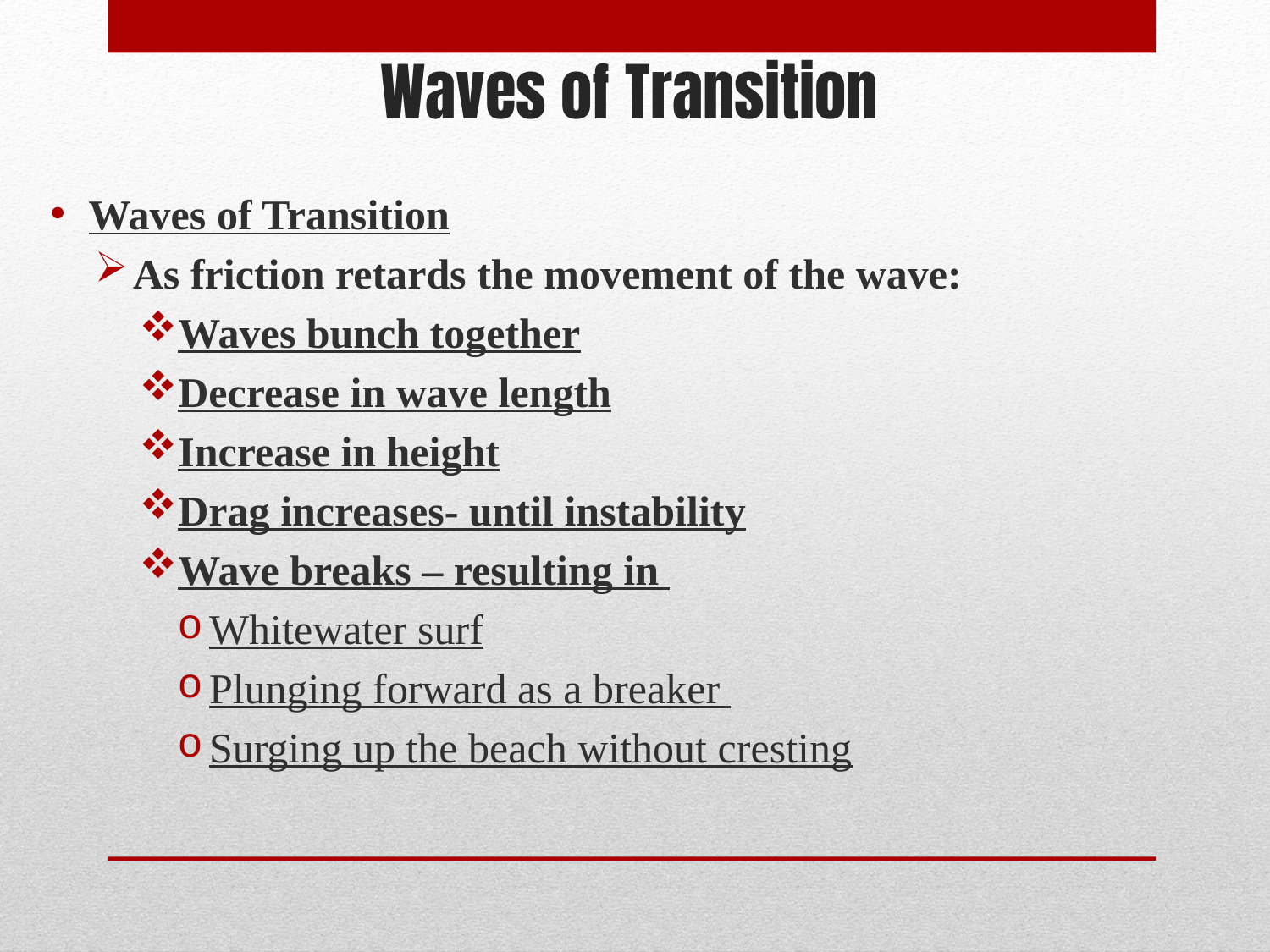

Waves of Transition
Waves of Transition
As friction retards the movement of the wave:
Waves bunch together
Decrease in wave length
Increase in height
Drag increases- until instability
Wave breaks – resulting in
Whitewater surf
Plunging forward as a breaker
Surging up the beach without cresting